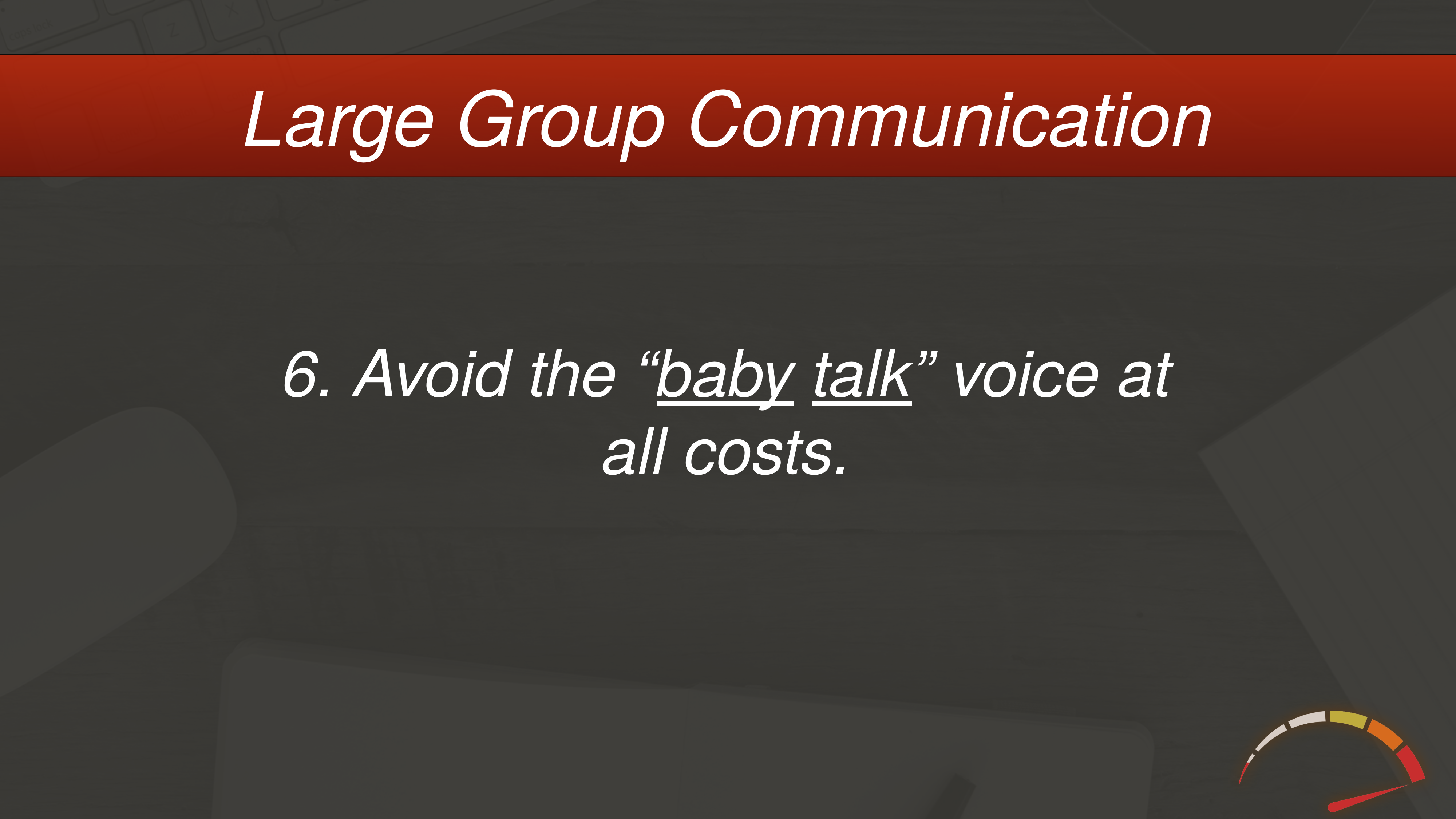

Large Group Communication
6. Avoid the “baby talk” voice at all costs.